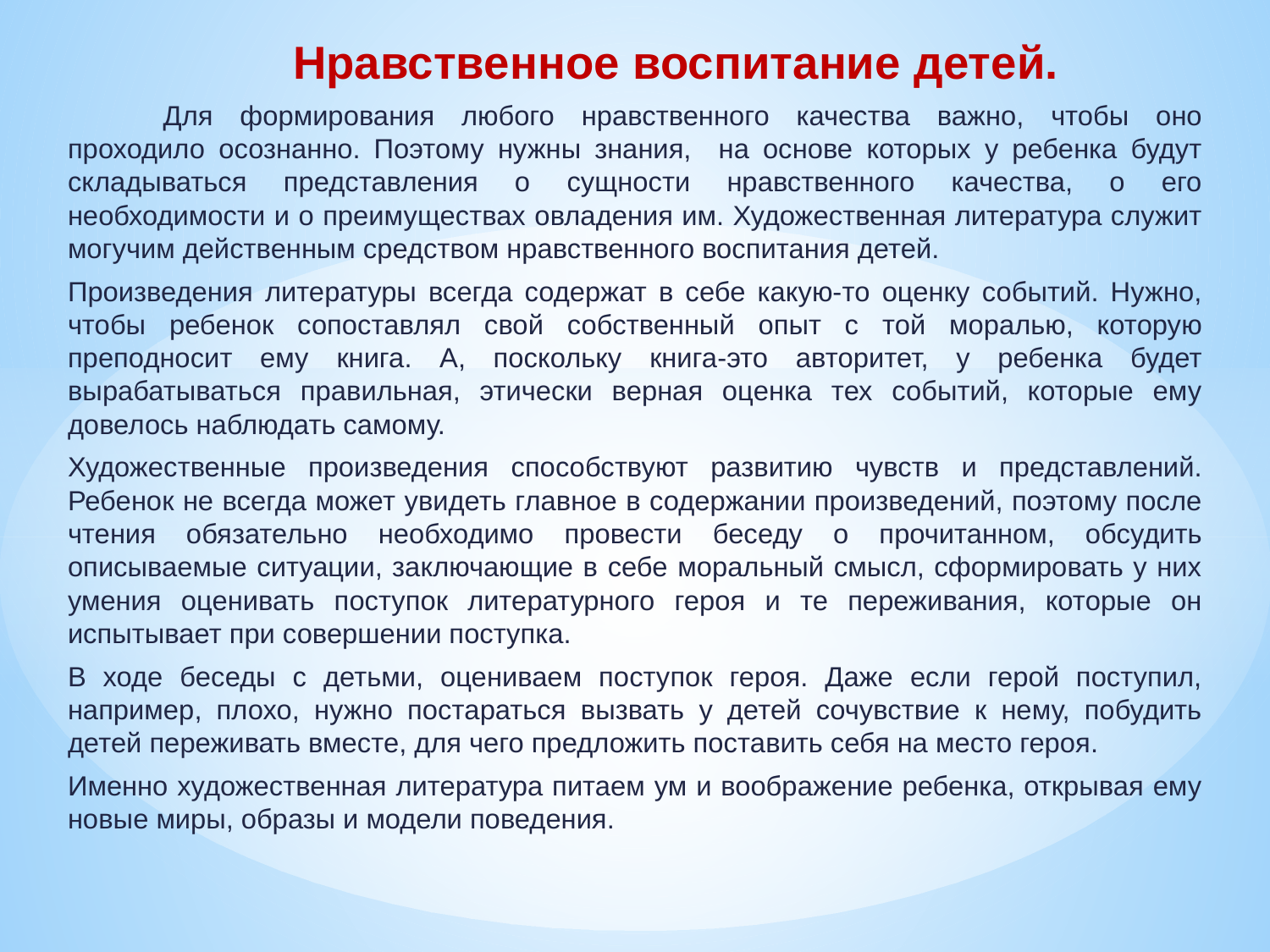

Нравственное воспитание детей.
	Для формирования любого нравственного качества важно, чтобы оно проходило осознанно. Поэтому нужны знания,  на основе которых у ребенка будут складываться представления о сущности нравственного качества, о его необходимости и о преимуществах овладения им. Художественная литература служит могучим действенным средством нравственного воспитания детей.
Произведения литературы всегда содержат в себе какую-то оценку событий. Нужно, чтобы ребенок сопоставлял свой собственный опыт с той моралью, которую преподносит ему книга. А, поскольку книга-это авторитет, у ребенка будет вырабатываться правильная, этически верная оценка тех событий, которые ему довелось наблюдать самому.
Художественные произведения способствуют развитию чувств и представлений. Ребенок не всегда может увидеть главное в содержании произведений, поэтому после чтения обязательно необходимо провести беседу о прочитанном, обсудить описываемые ситуации, заключающие в себе моральный смысл, сформировать у них умения оценивать поступок литературного героя и те переживания, которые он испытывает при совершении поступка.
В ходе беседы с детьми, оцениваем поступок героя. Даже если герой поступил, например, плохо, нужно постараться вызвать у детей сочувствие к нему, побудить детей переживать вместе, для чего предложить поставить себя на место героя.
Именно художественная литература питаем ум и воображение ребенка, открывая ему новые миры, образы и модели поведения.